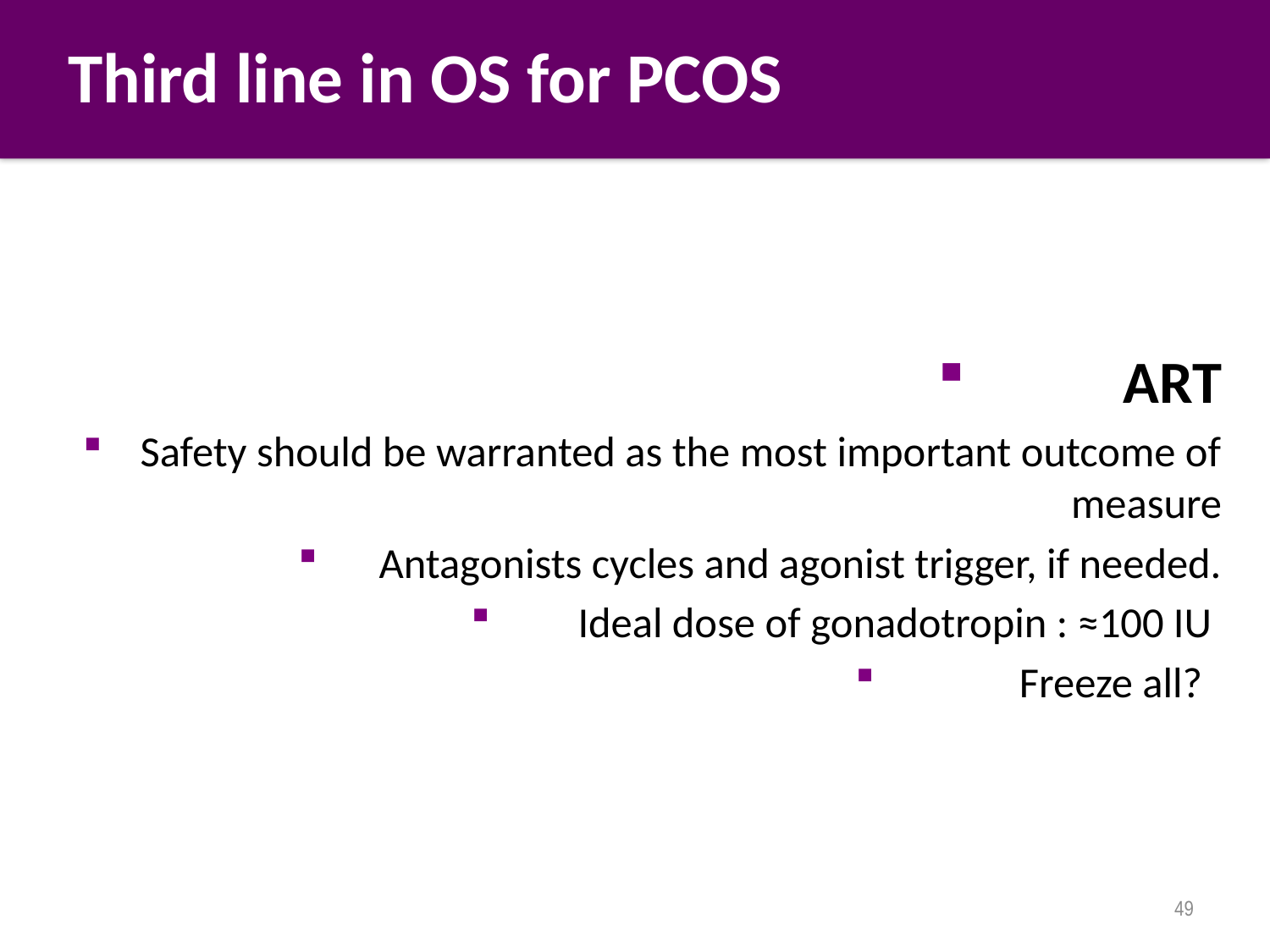

# Third line in OS for PCOS
ART
Safety should be warranted as the most important outcome of measure
Antagonists cycles and agonist trigger, if needed.
Ideal dose of gonadotropin : ≈100 IU
Freeze all?

49